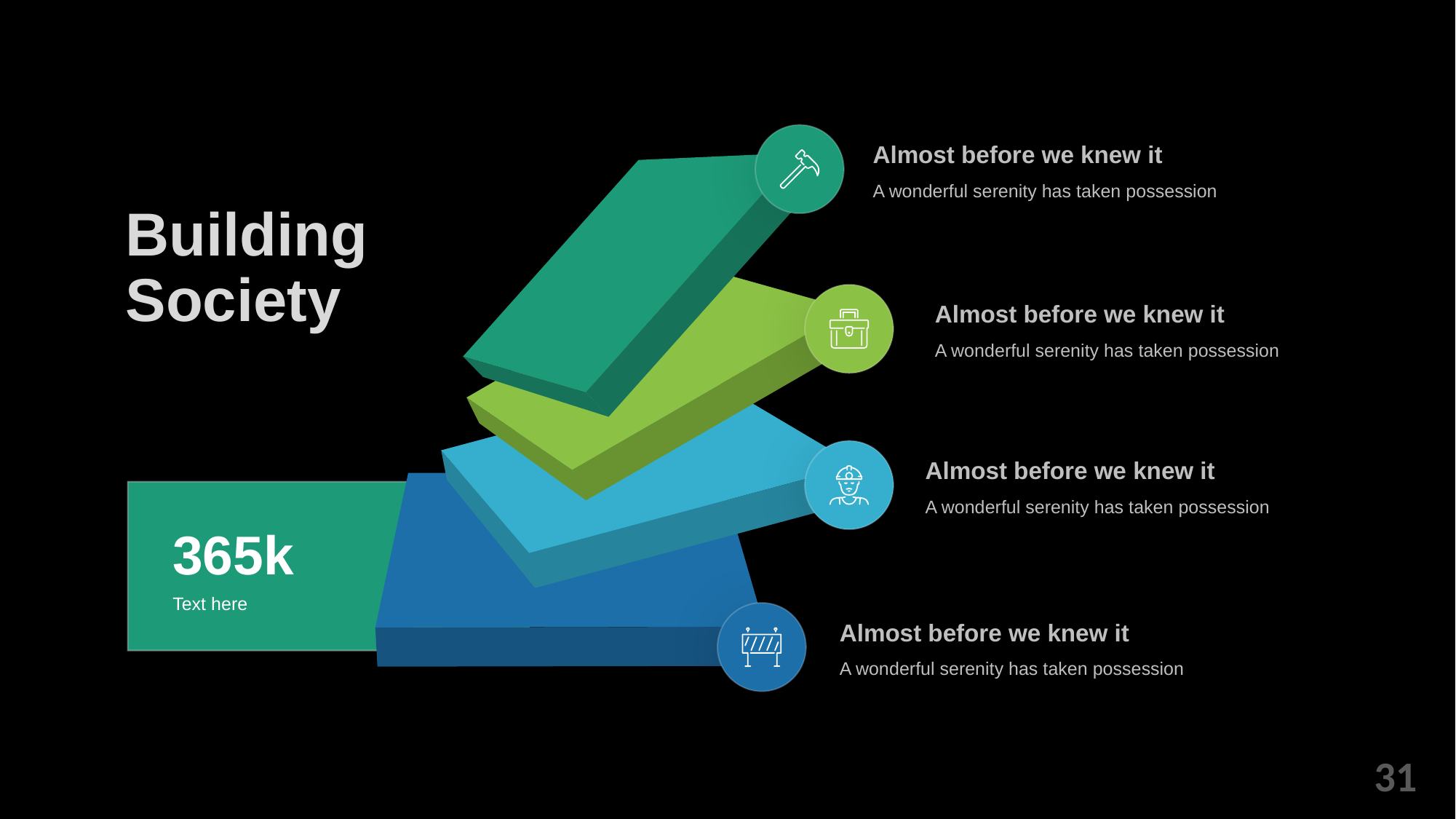

Almost before we knew it
A wonderful serenity has taken possession
Building Society

Almost before we knew it
A wonderful serenity has taken possession

Almost before we knew it
A wonderful serenity has taken possession

365k
Text here

Almost before we knew it
A wonderful serenity has taken possession